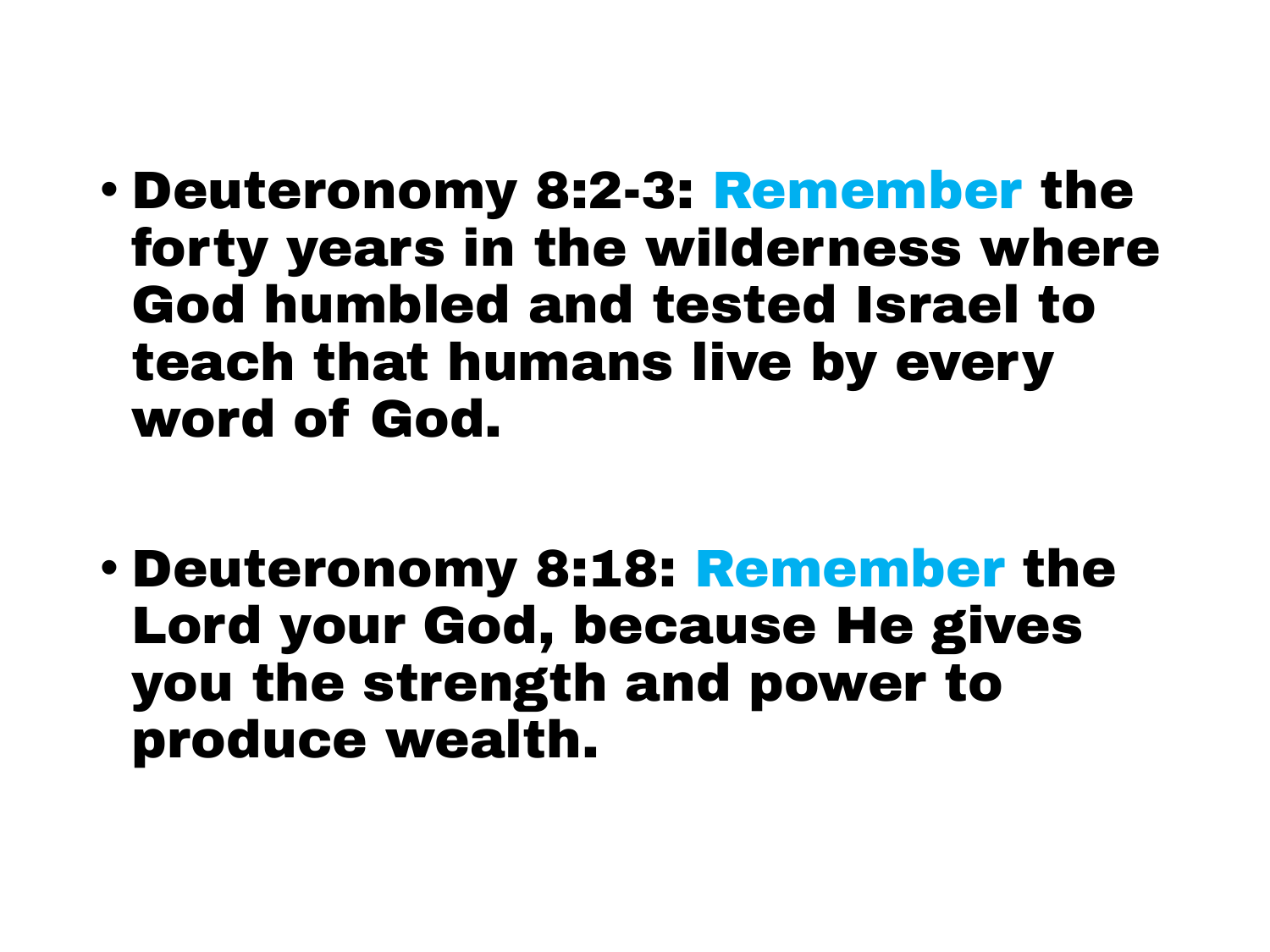

Deuteronomy 8:2-3: Remember the forty years in the wilderness where God humbled and tested Israel to teach that humans live by every word of God.

Deuteronomy 8:18: Remember the Lord your God, because He gives you the strength and power to produce wealth.